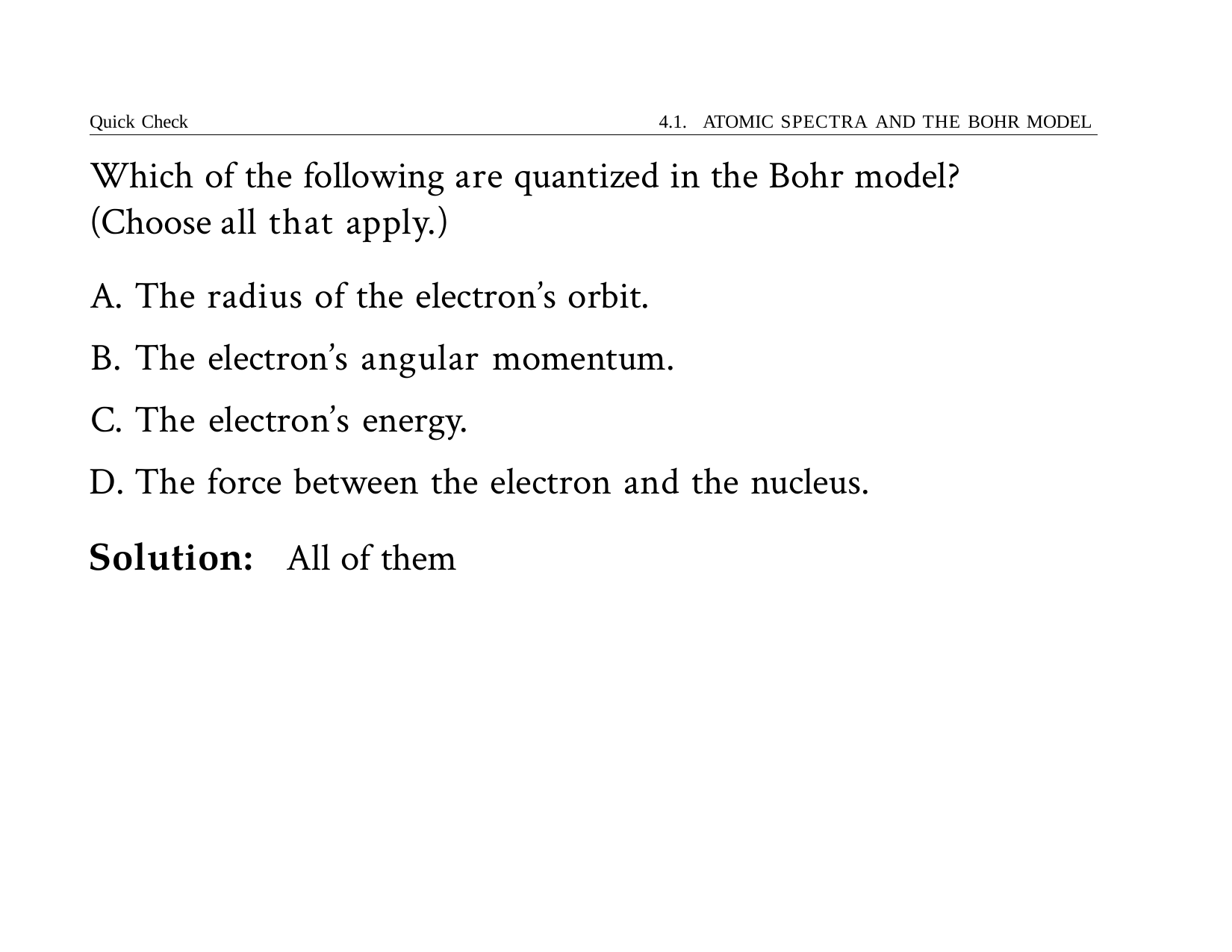

Quick Check	4.1.  ATOMIC SPECTRA AND THE BOHR MODEL

# Which of the following are quantized in the Bohr model? (Choose all that apply.)
The radius of the electron’s orbit.
The electron’s angular momentum.
The electron’s energy.
The force between the electron and the nucleus.
Solution:	All of them